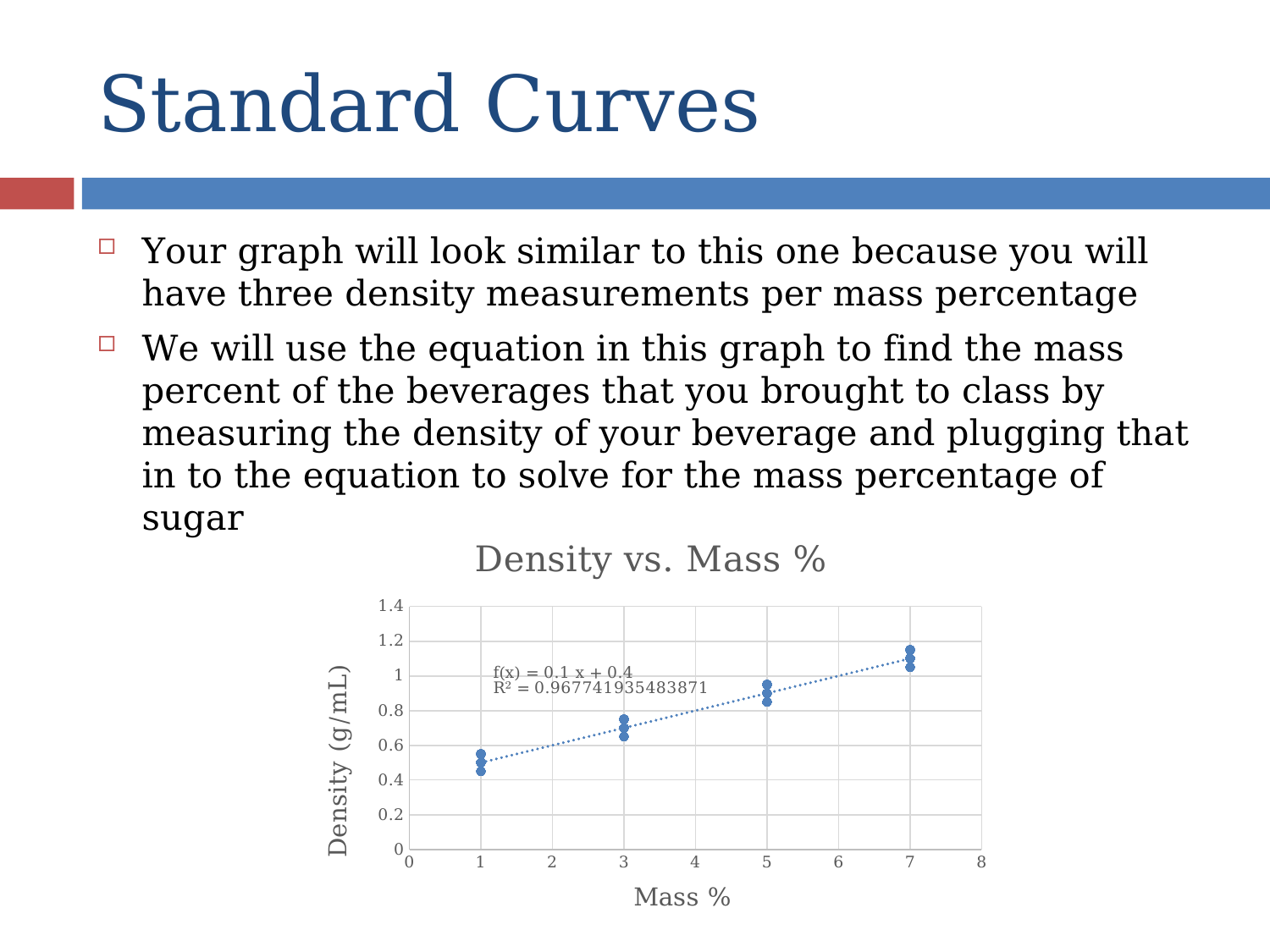

# Standard Curves
Your graph will look similar to this one because you will have three density measurements per mass percentage
We will use the equation in this graph to find the mass percent of the beverages that you brought to class by measuring the density of your beverage and plugging that in to the equation to solve for the mass percentage of sugar

### Chart: Density vs. Mass %

| Category |  |
|---|---|